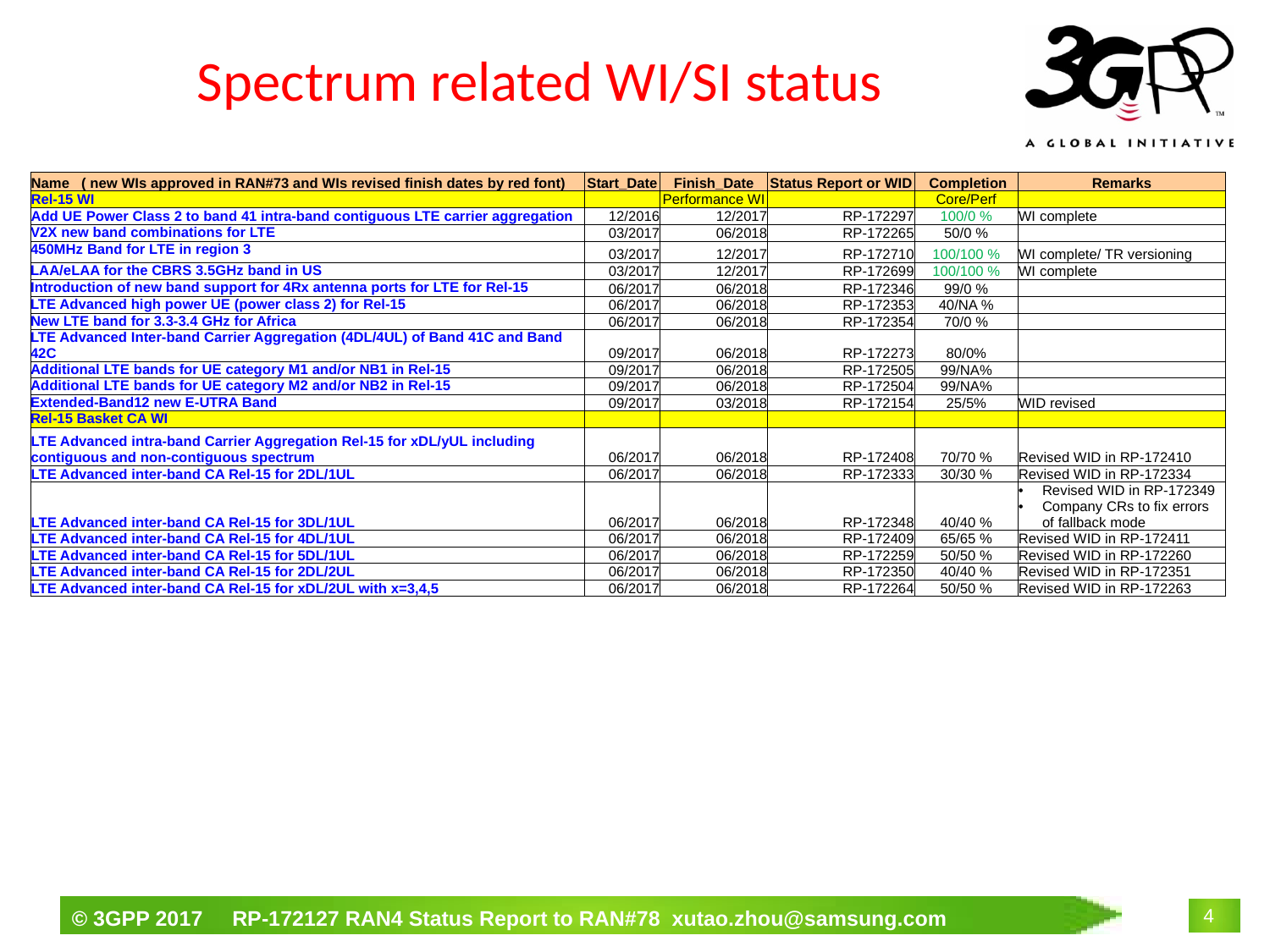

# Spectrum related WI/SI status
| Name ( new WIs approved in RAN#73 and WIs revised finish dates by red font) | Start\_Date | Finish\_Date | Status Report or WID | Completion | Remarks |
| --- | --- | --- | --- | --- | --- |
| Rel-15 WI |  | Performance WI |  | Core/Perf |  |
| Add UE Power Class 2 to band 41 intra-band contiguous LTE carrier aggregation | 12/2016 | 12/2017 | RP-172297 | 100/0 % | WI complete |
| V2X new band combinations for LTE | 03/2017 | 06/2018 | RP-172265 | 50/0 % |  |
| 450MHz Band for LTE in region 3 | 03/2017 | 12/2017 | RP-172710 | 100/100 % | WI complete/ TR versioning |
| LAA/eLAA for the CBRS 3.5GHz band in US | 03/2017 | 12/2017 | RP-172699 | 100/100 % | WI complete |
| Introduction of new band support for 4Rx antenna ports for LTE for Rel-15 | 06/2017 | 06/2018 | RP-172346 | 99/0 % |  |
| LTE Advanced high power UE (power class 2) for Rel-15 | 06/2017 | 06/2018 | RP-172353 | 40/NA % |  |
| New LTE band for 3.3-3.4 GHz for Africa | 06/2017 | 06/2018 | RP-172354 | 70/0 % |  |
| LTE Advanced Inter-band Carrier Aggregation (4DL/4UL) of Band 41C and Band 42C | 09/2017 | 06/2018 | RP-172273 | 80/0% |  |
| Additional LTE bands for UE category M1 and/or NB1 in Rel-15 | 09/2017 | 06/2018 | RP-172505 | 99/NA% |  |
| Additional LTE bands for UE category M2 and/or NB2 in Rel-15 | 09/2017 | 06/2018 | RP-172504 | 99/NA% |  |
| Extended-Band12 new E-UTRA Band | 09/2017 | 03/2018 | RP-172154 | 25/5% | WID revised |
| Rel-15 Basket CA WI |  |  |  |  |  |
| LTE Advanced intra-band Carrier Aggregation Rel-15 for xDL/yUL including contiguous and non-contiguous spectrum | 06/2017 | 06/2018 | RP-172408 | 70/70 % | Revised WID in RP-172410 |
| LTE Advanced inter-band CA Rel-15 for 2DL/1UL | 06/2017 | 06/2018 | RP-172333 | 30/30 % | Revised WID in RP-172334 |
| LTE Advanced inter-band CA Rel-15 for 3DL/1UL | 06/2017 | 06/2018 | RP-172348 | 40/40 % | Revised WID in RP-172349 Company CRs to fix errors of fallback mode |
| LTE Advanced inter-band CA Rel-15 for 4DL/1UL | 06/2017 | 06/2018 | RP-172409 | 65/65 % | Revised WID in RP-172411 |
| LTE Advanced inter-band CA Rel-15 for 5DL/1UL | 06/2017 | 06/2018 | RP-172259 | 50/50 % | Revised WID in RP-172260 |
| LTE Advanced inter-band CA Rel-15 for 2DL/2UL | 06/2017 | 06/2018 | RP-172350 | 40/40 % | Revised WID in RP-172351 |
| LTE Advanced inter-band CA Rel-15 for xDL/2UL with x=3,4,5 | 06/2017 | 06/2018 | RP-172264 | 50/50 % | Revised WID in RP-172263 |